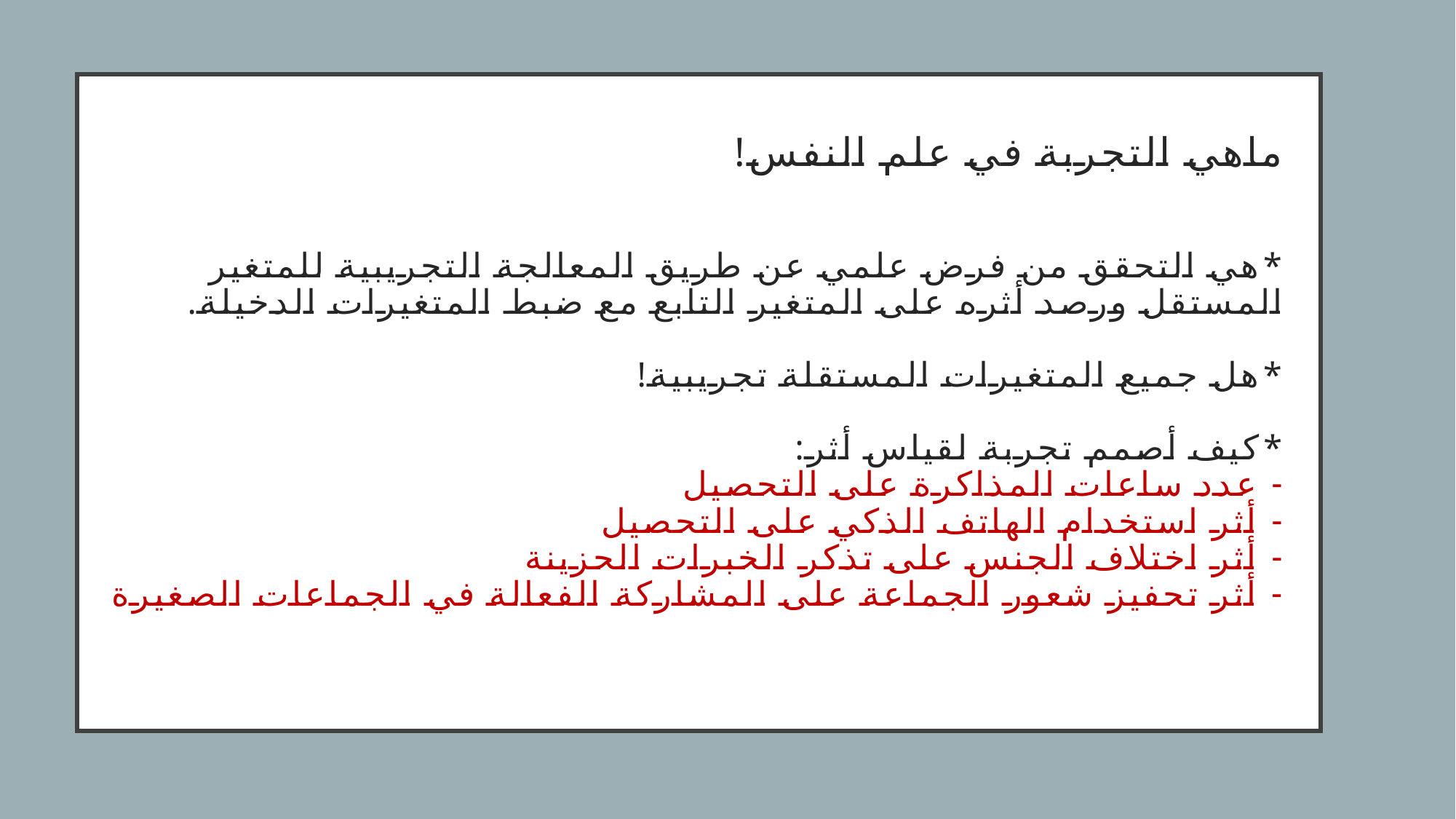

# ماهي التجربة في علم النفس! *هي التحقق من فرض علمي عن طريق المعالجة التجريبية للمتغير المستقل ورصد أثره على المتغير التابع مع ضبط المتغيرات الدخيلة. *هل جميع المتغيرات المستقلة تجريبية! *كيف أصمم تجربة لقياس أثر: - عدد ساعات المذاكرة على التحصيل - أثر استخدام الهاتف الذكي على التحصيل - أثر اختلاف الجنس على تذكر الخبرات الحزينة - أثر تحفيز شعور الجماعة على المشاركة الفعالة في الجماعات الصغيرة